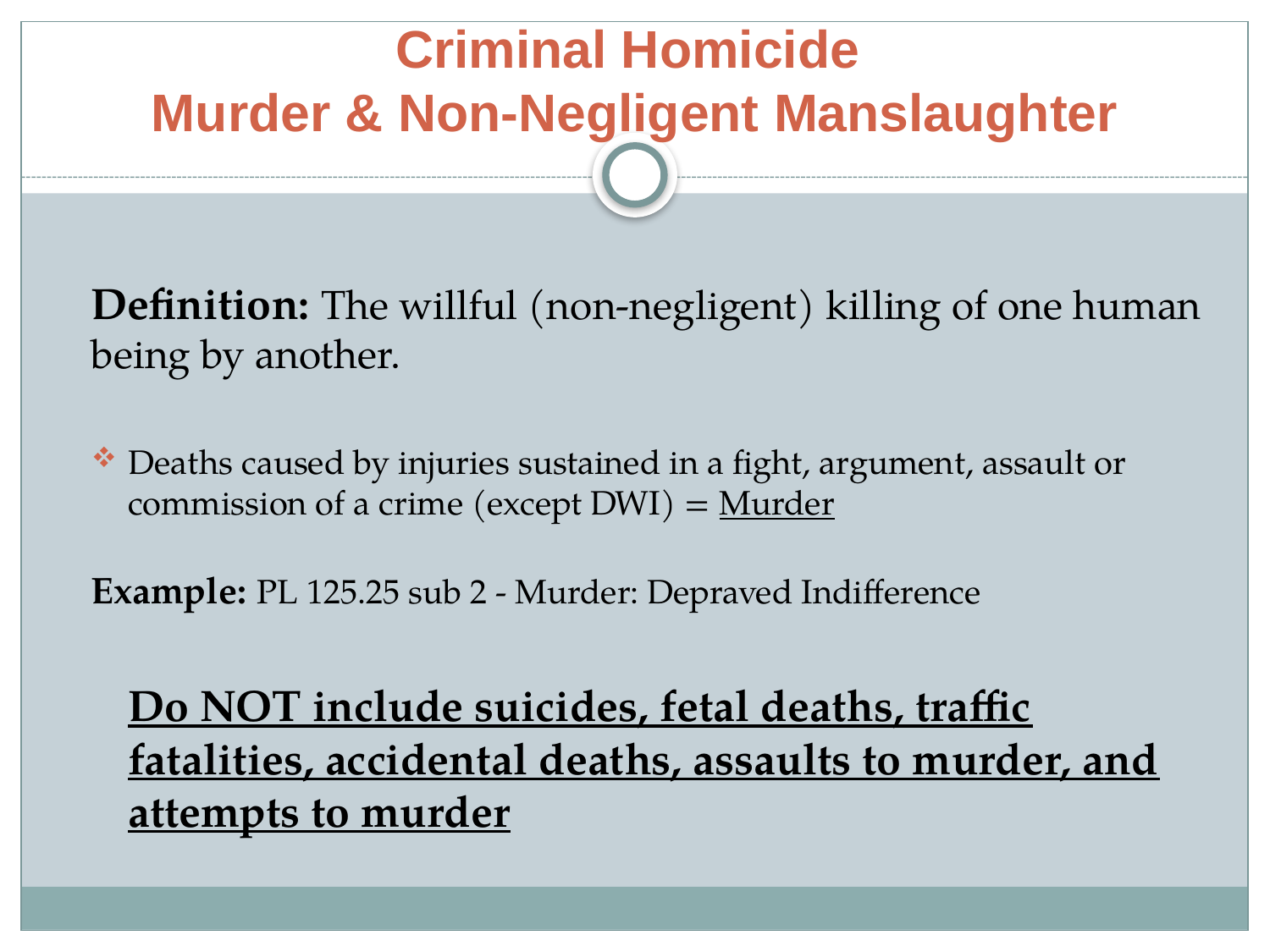

# Criminal Homicide Murder & Non-Negligent Manslaughter

Definition: The willful (non-negligent) killing of one human being by another.

Deaths caused by injuries sustained in a fight, argument, assault or commission of a crime (except DWI) = Murder

Example: PL 125.25 sub 2 - Murder: Depraved Indifference

Do NOT include suicides, fetal deaths, traffic fatalities, accidental deaths, assaults to murder, and attempts to murder